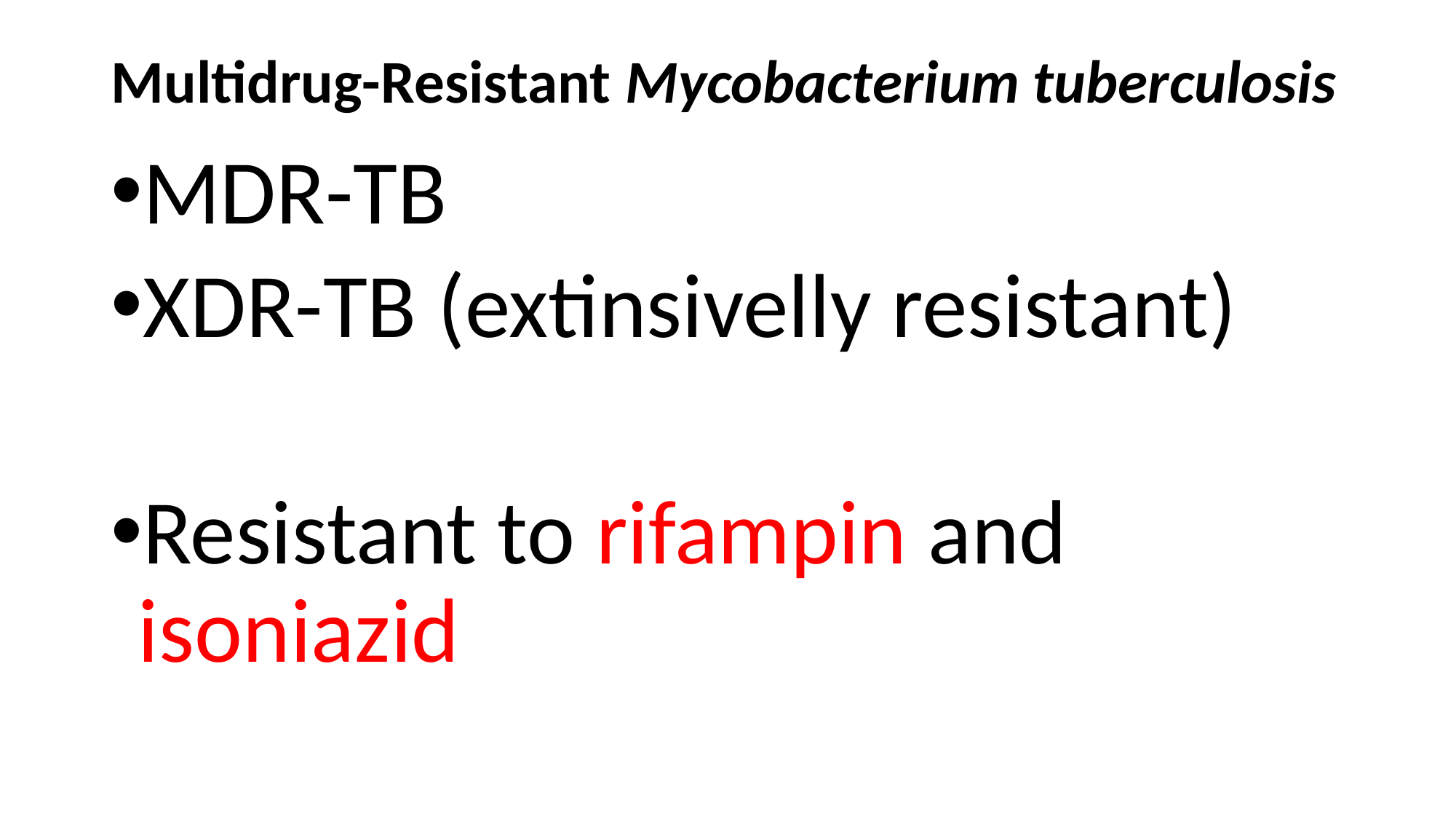

# Multidrug-Resistant Mycobacterium tuberculosis
MDR-TB
XDR-TB (extinsivelly resistant)

Resistant to rifampin and isoniazid